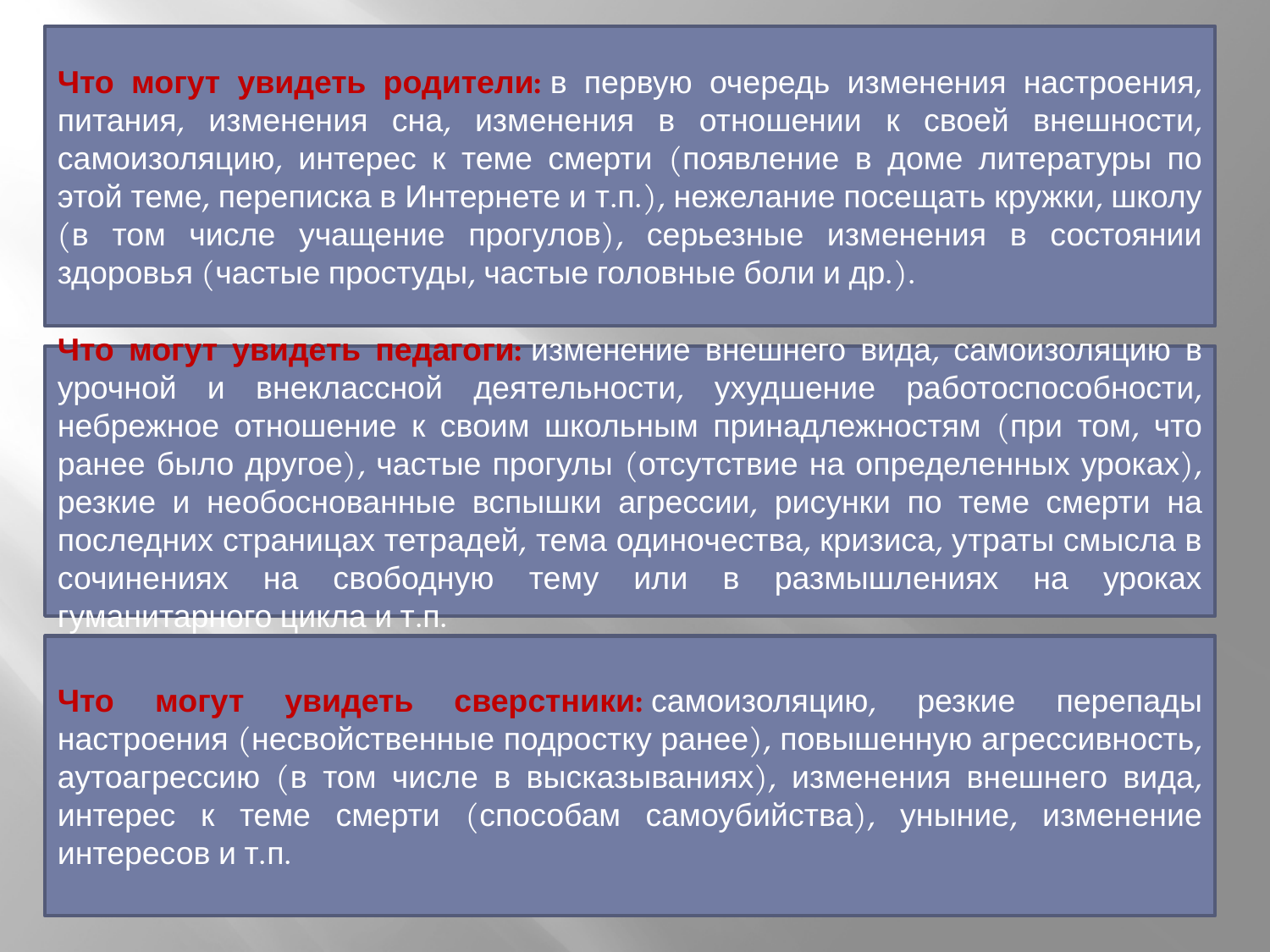

Что могут увидеть родители: в первую очередь изменения настроения, питания, изменения сна, изменения в отношении к своей внешности, самоизоляцию, интерес к теме смерти (появление в доме литературы по этой теме, переписка в Интернете и т.п.), нежелание посещать кружки, школу (в том числе учащение прогулов), серьезные изменения в состоянии здоровья (частые простуды, частые головные боли и др.).
Что могут увидеть педагоги: изменение внешнего вида, самоизоляцию в урочной и внеклассной деятельности, ухудшение работоспособности, небрежное отношение к своим школьным принадлежностям (при том, что ранее было другое), частые прогулы (отсутствие на определенных уроках), резкие и необоснованные вспышки агрессии, рисунки по теме смерти на последних страницах тетрадей, тема одиночества, кризиса, утраты смысла в сочинениях на свободную тему или в размышлениях на уроках гуманитарного цикла и т.п.
Что могут увидеть сверстники: самоизоляцию, резкие перепады настроения (несвойственные подростку ранее), повышенную агрессивность, аутоагрессию (в том числе в высказываниях), изменения внешнего вида, интерес к теме смерти (способам самоубийства), уныние, изменение интересов и т.п.